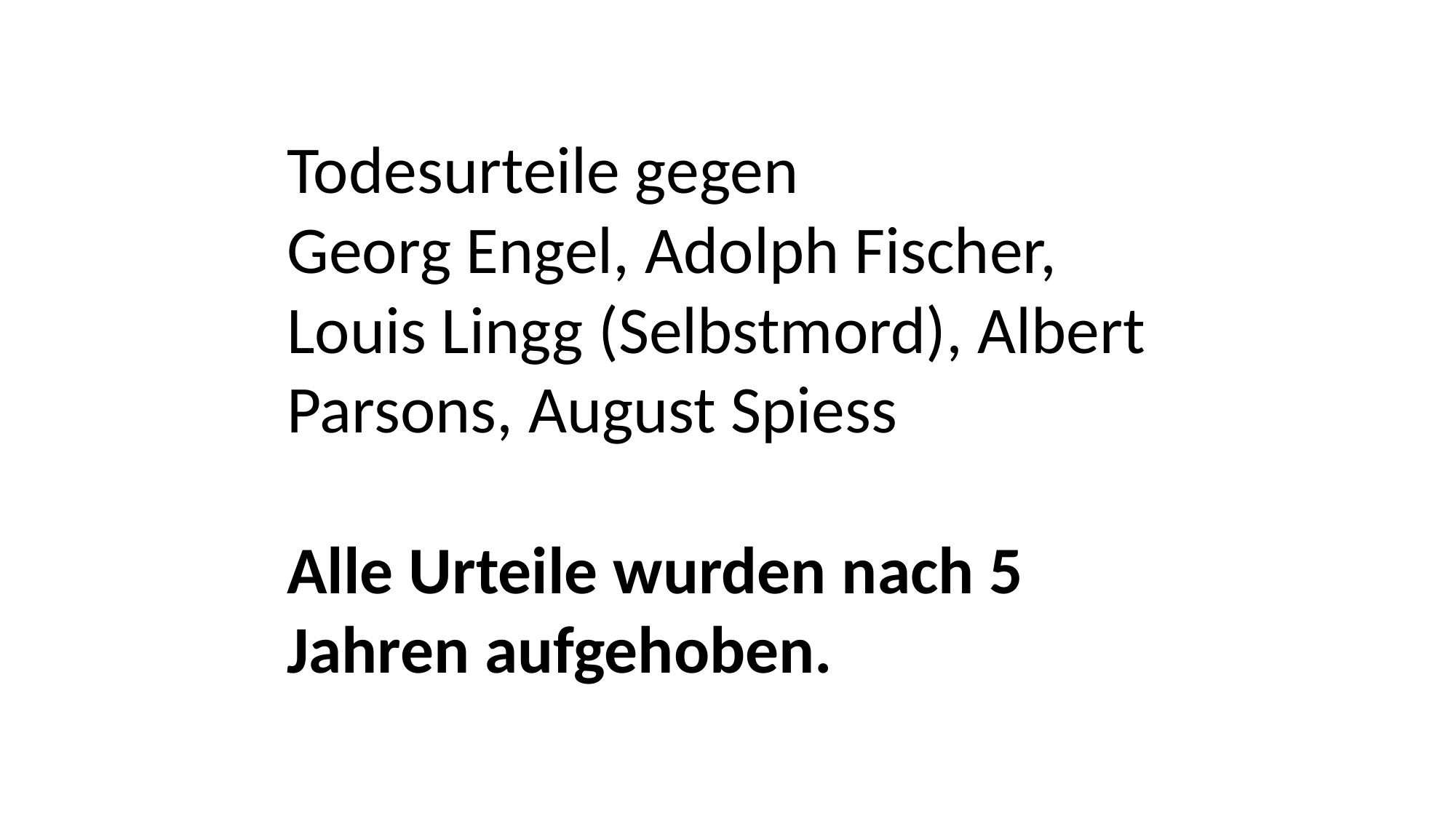

Todesurteile gegen
Georg Engel, Adolph Fischer, Louis Lingg (Selbstmord), Albert Parsons, August Spiess

Alle Urteile wurden nach 5 Jahren aufgehoben.